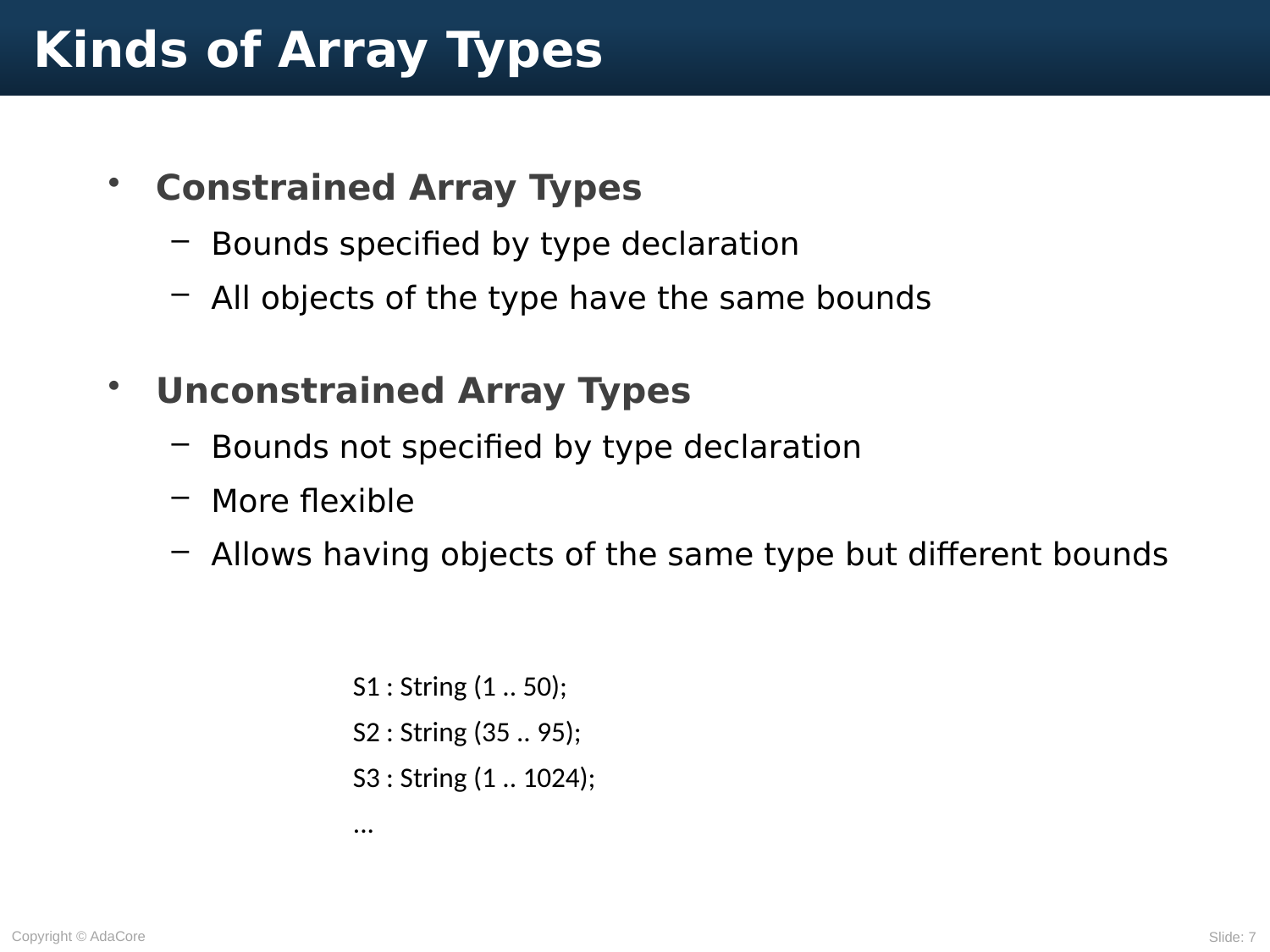

# Kinds of Array Types
Constrained Array Types
Bounds specified by type declaration
All objects of the type have the same bounds
Unconstrained Array Types
Bounds not specified by type declaration
More flexible
Allows having objects of the same type but different bounds
S1 : String (1 .. 50);
S2 : String (35 .. 95);
S3 : String (1 .. 1024);
...